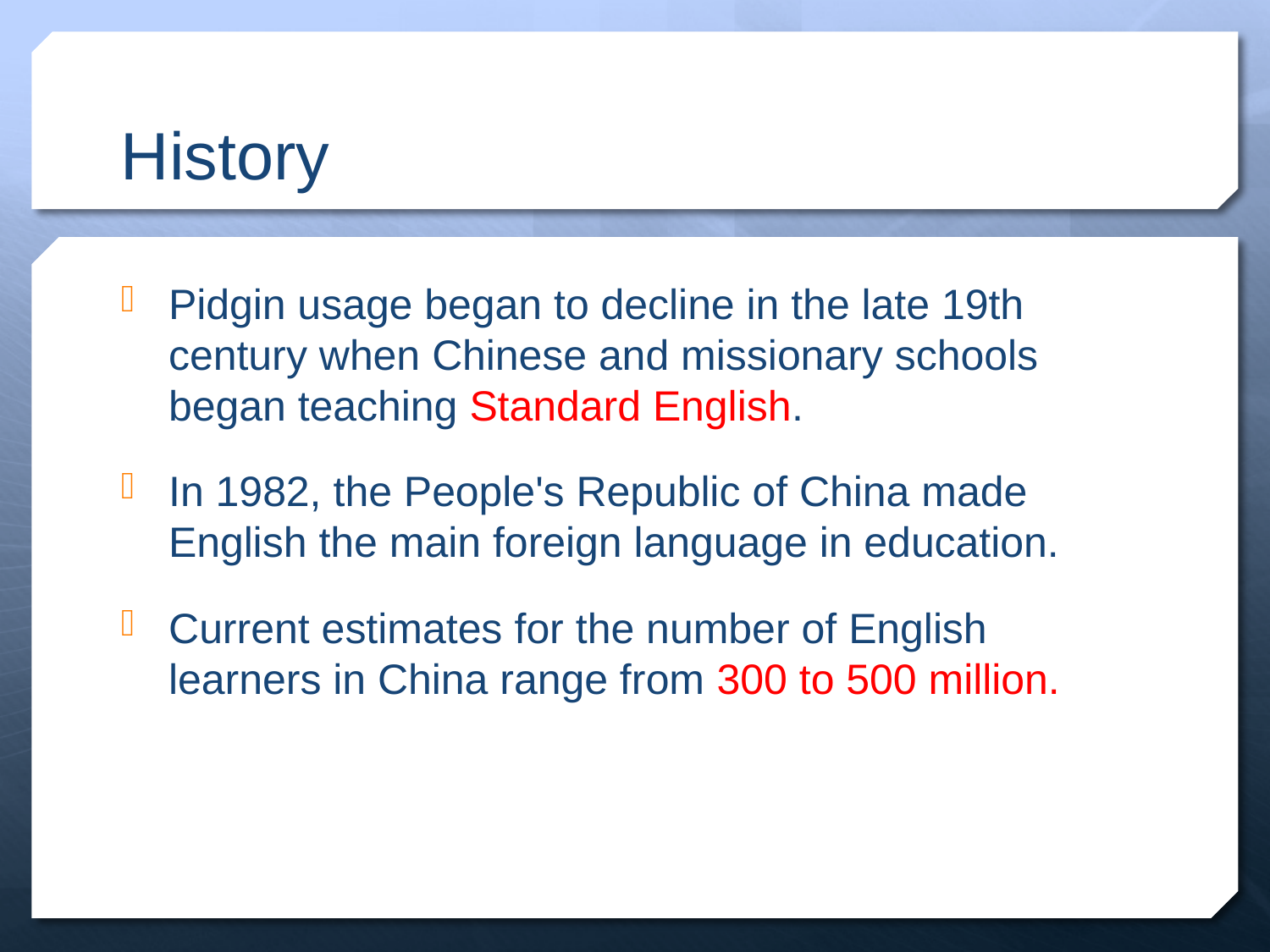

# History
Pidgin usage began to decline in the late 19th century when Chinese and missionary schools began teaching Standard English.
In 1982, the People's Republic of China made English the main foreign language in education.
Current estimates for the number of English learners in China range from 300 to 500 million.